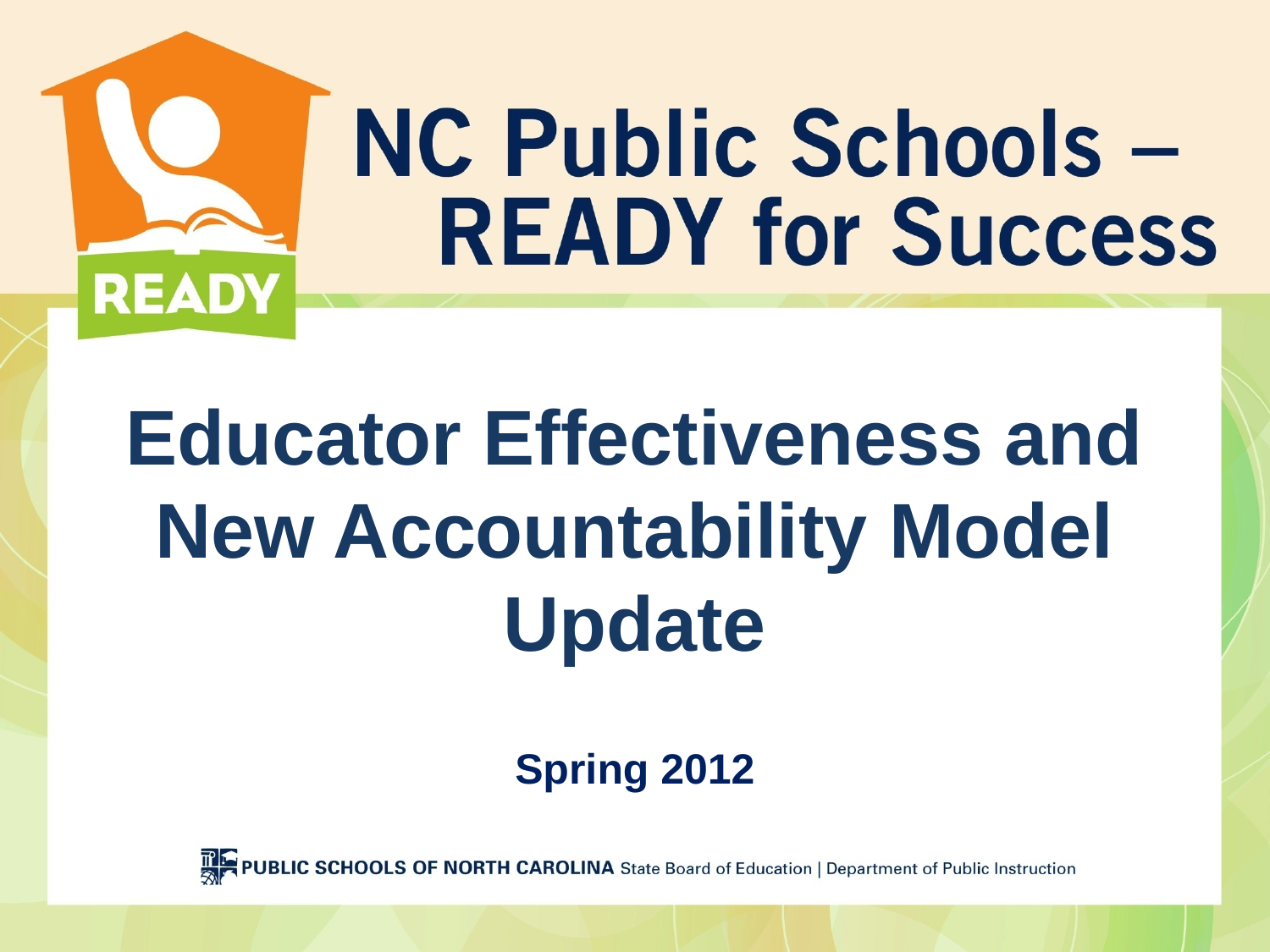

# Educator Effectiveness and New Accountability Model Update

Spring 2012